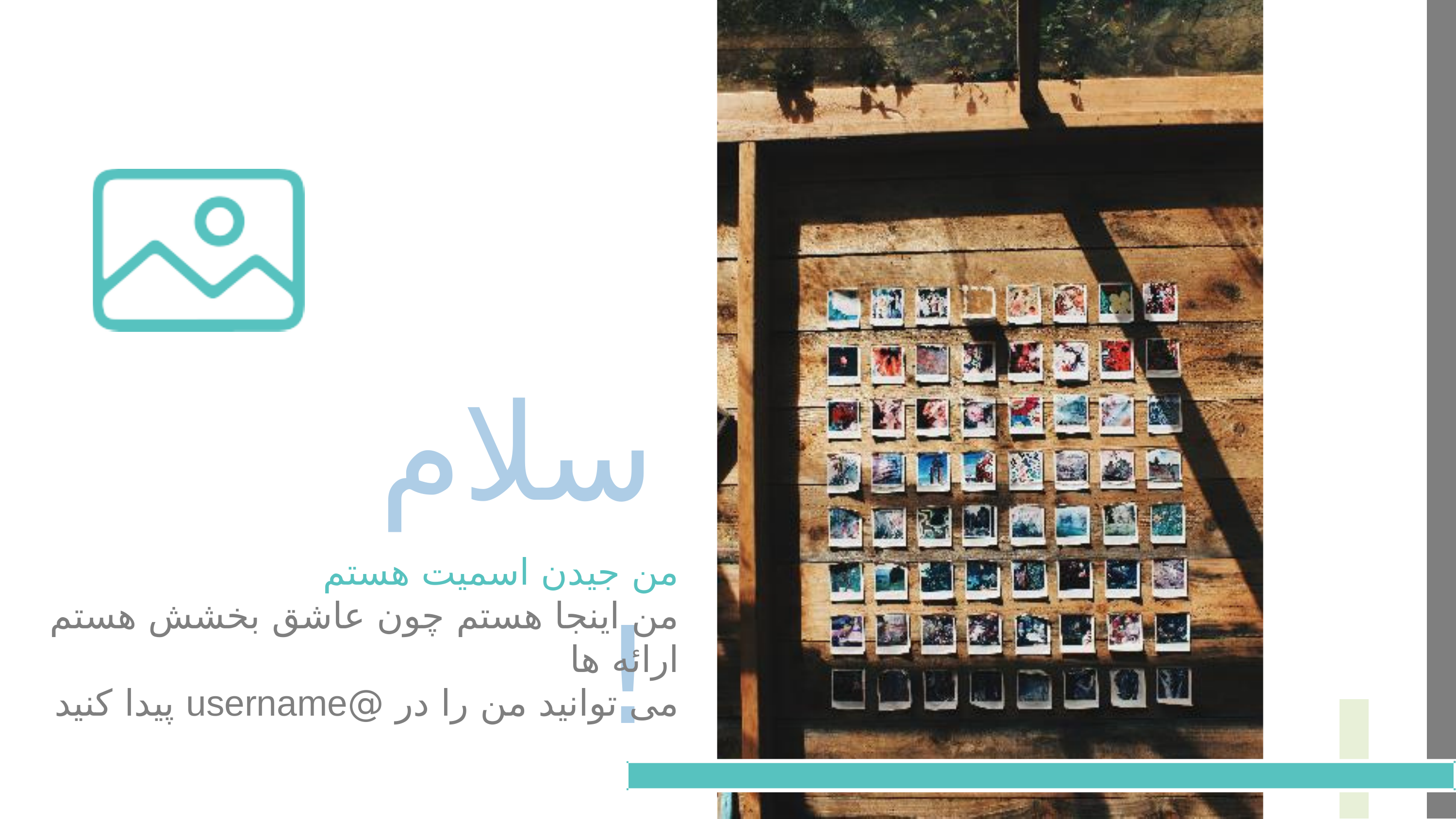

سلام!

من جیدن اسمیت هستم
من اینجا هستم چون عاشق بخشش هستم
ارائه ها
می توانید من را در @username پیدا کنید